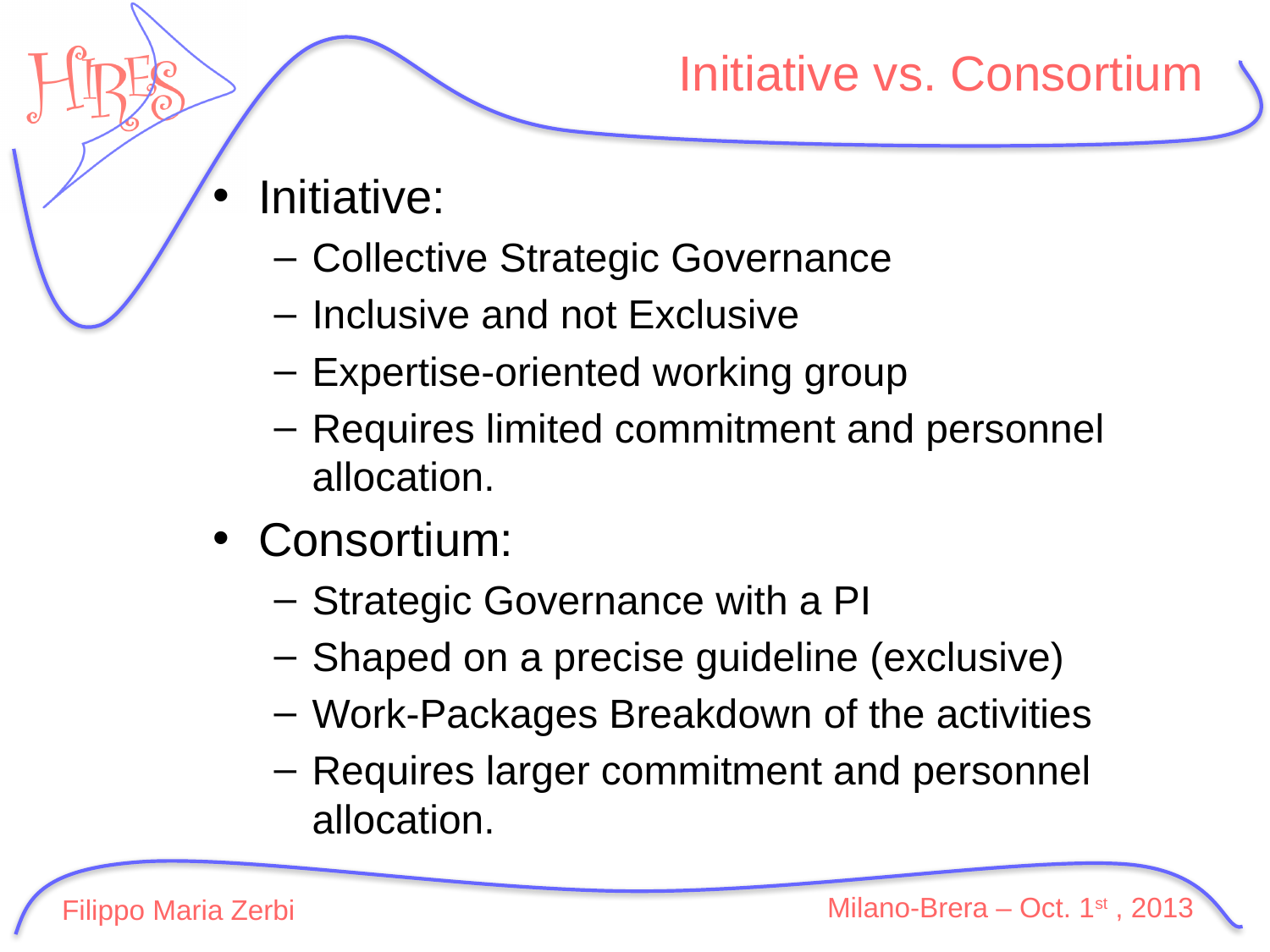

# Initiative vs. Consortium
Initiative:
Collective Strategic Governance
Inclusive and not Exclusive
Expertise-oriented working group
Requires limited commitment and personnel allocation.
Consortium:
Strategic Governance with a PI
Shaped on a precise guideline (exclusive)
Work-Packages Breakdown of the activities
Requires larger commitment and personnel allocation.